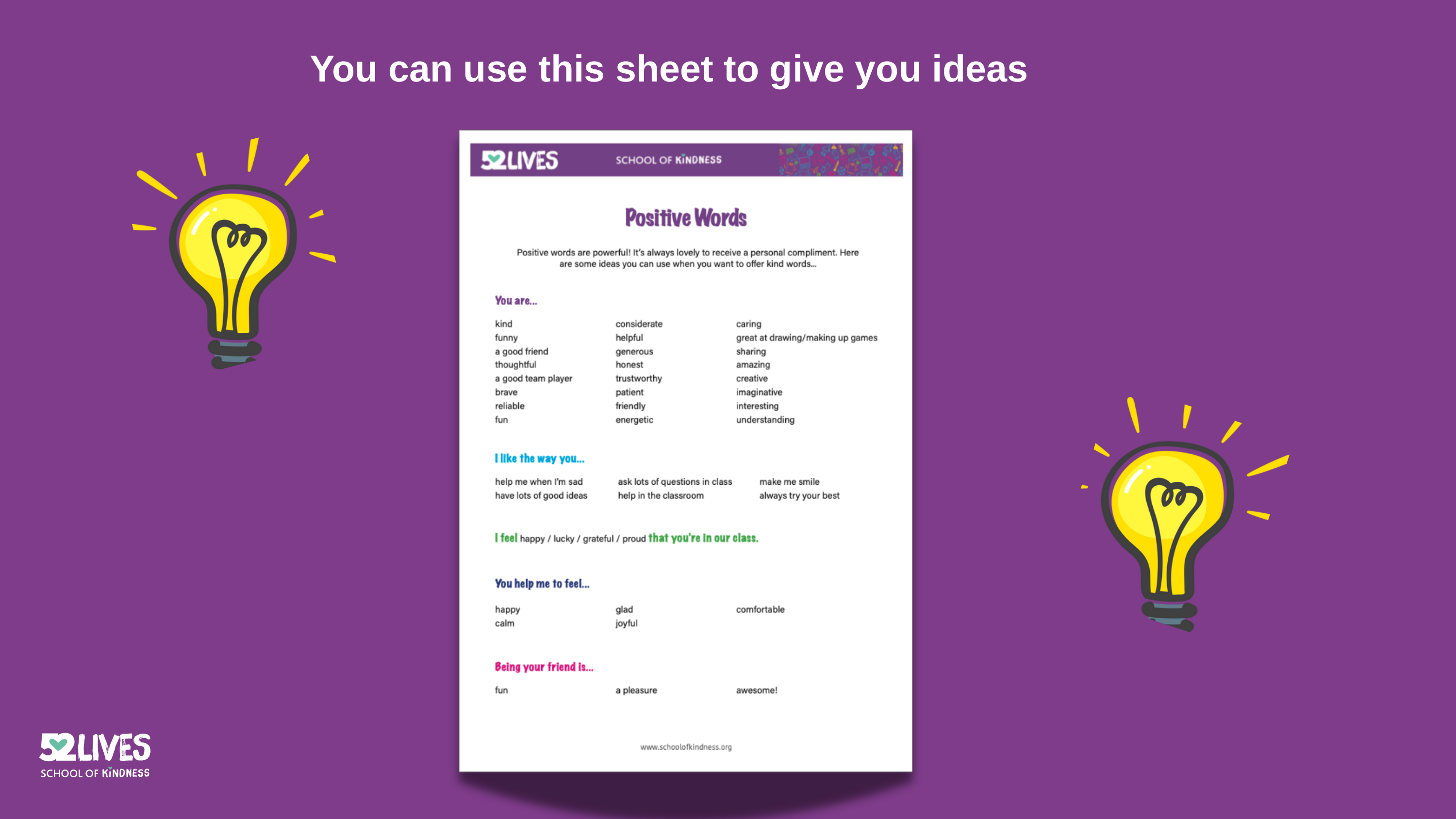

You can use this sheet to give you ideas